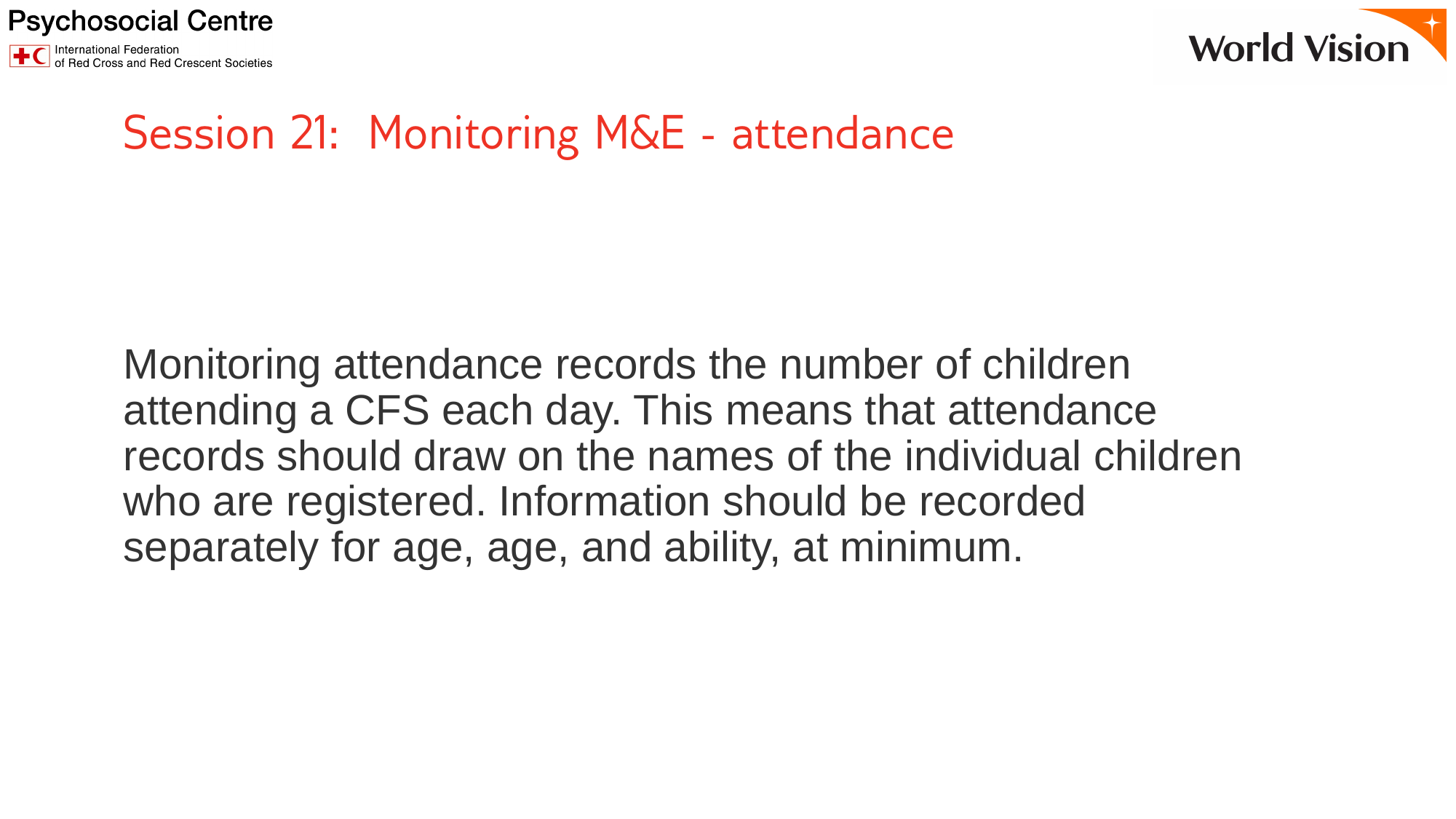

# Session 21:  Monitoring M&E - attendance

Monitoring attendance records the number of children attending a CFS each day. This means that attendance records should draw on the names of the individual children who are registered. Information should be recorded separately for age, age, and ability, at minimum.